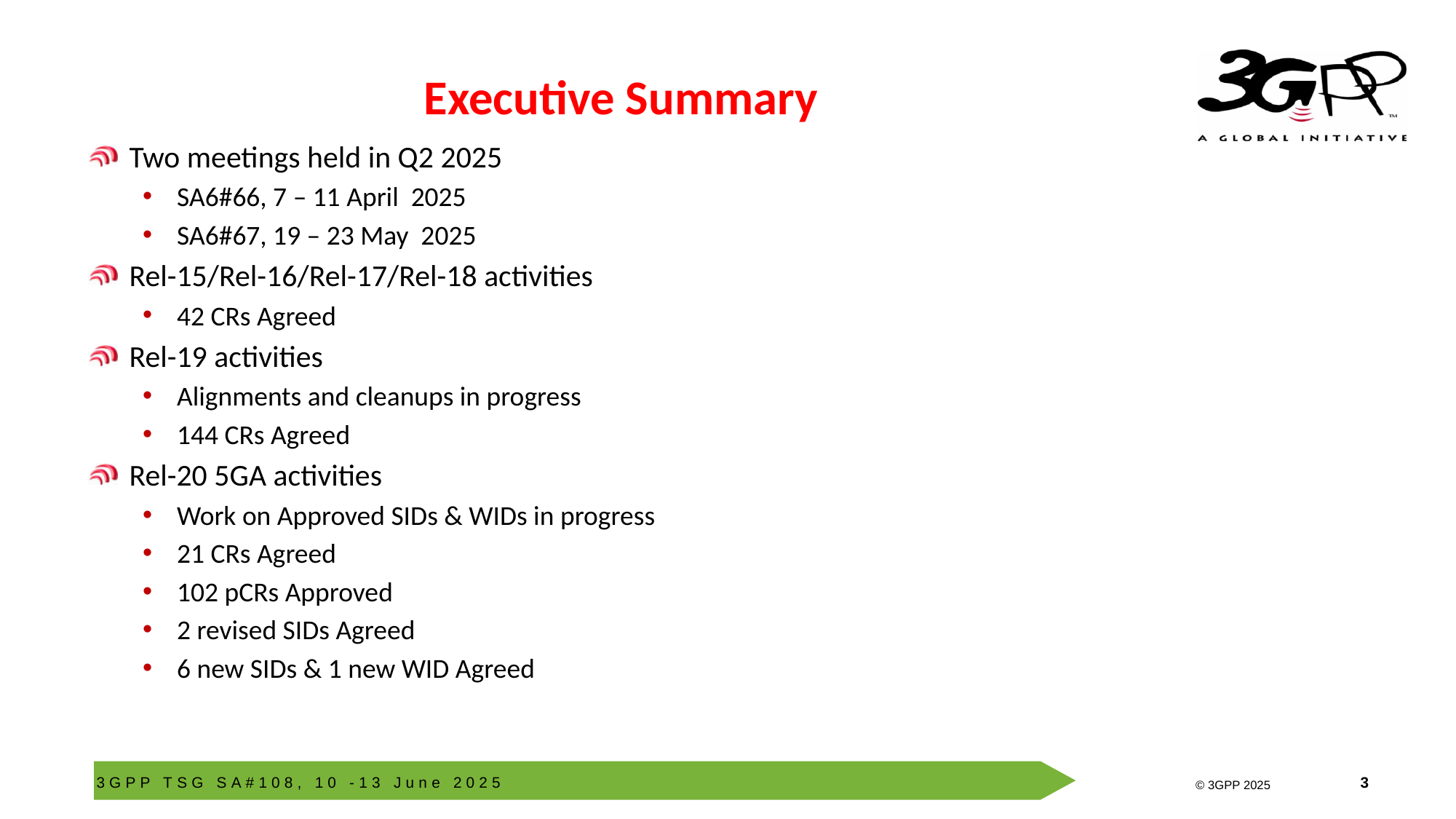

# Executive Summary
Two meetings held in Q2 2025
SA6#66, 7 – 11 April  2025
SA6#67, 19 – 23 May  2025
Rel-15/Rel-16/Rel-17/Rel-18 activities
42 CRs Agreed
Rel-19 activities
Alignments and cleanups in progress
144 CRs Agreed
Rel-20 5GA activities
Work on Approved SIDs & WIDs in progress
21 CRs Agreed
102 pCRs Approved
2 revised SIDs Agreed
6 new SIDs & 1 new WID Agreed